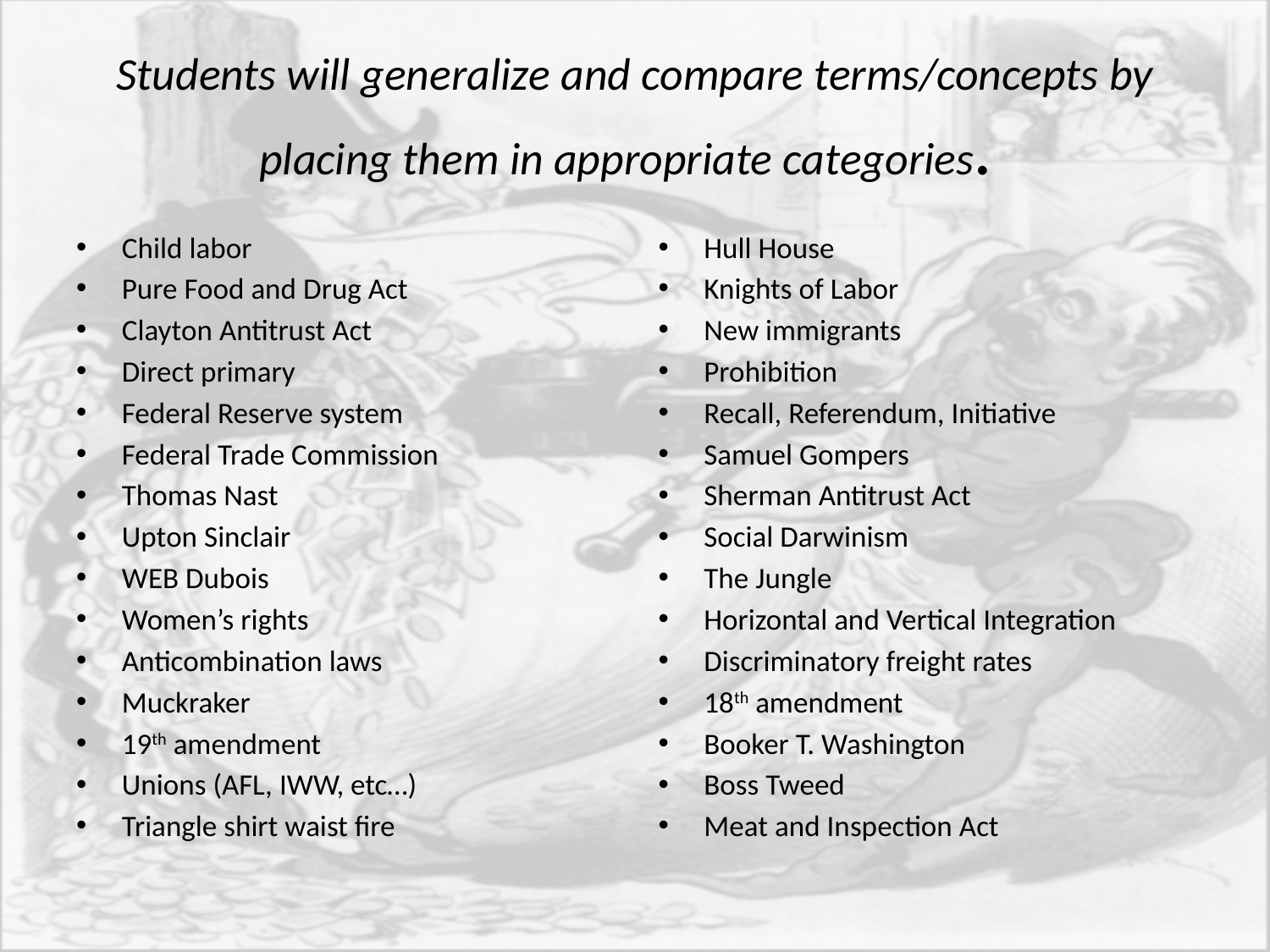

# Students will generalize and compare terms/concepts by placing them in appropriate categories.
Child labor
Pure Food and Drug Act
Clayton Antitrust Act
Direct primary
Federal Reserve system
Federal Trade Commission
Thomas Nast
Upton Sinclair
WEB Dubois
Women’s rights
Anticombination laws
Muckraker
19th amendment
Unions (AFL, IWW, etc…)
Triangle shirt waist fire

Hull House
Knights of Labor
New immigrants
Prohibition
Recall, Referendum, Initiative
Samuel Gompers
Sherman Antitrust Act
Social Darwinism
The Jungle
Horizontal and Vertical Integration
Discriminatory freight rates
18th amendment
Booker T. Washington
Boss Tweed
Meat and Inspection Act